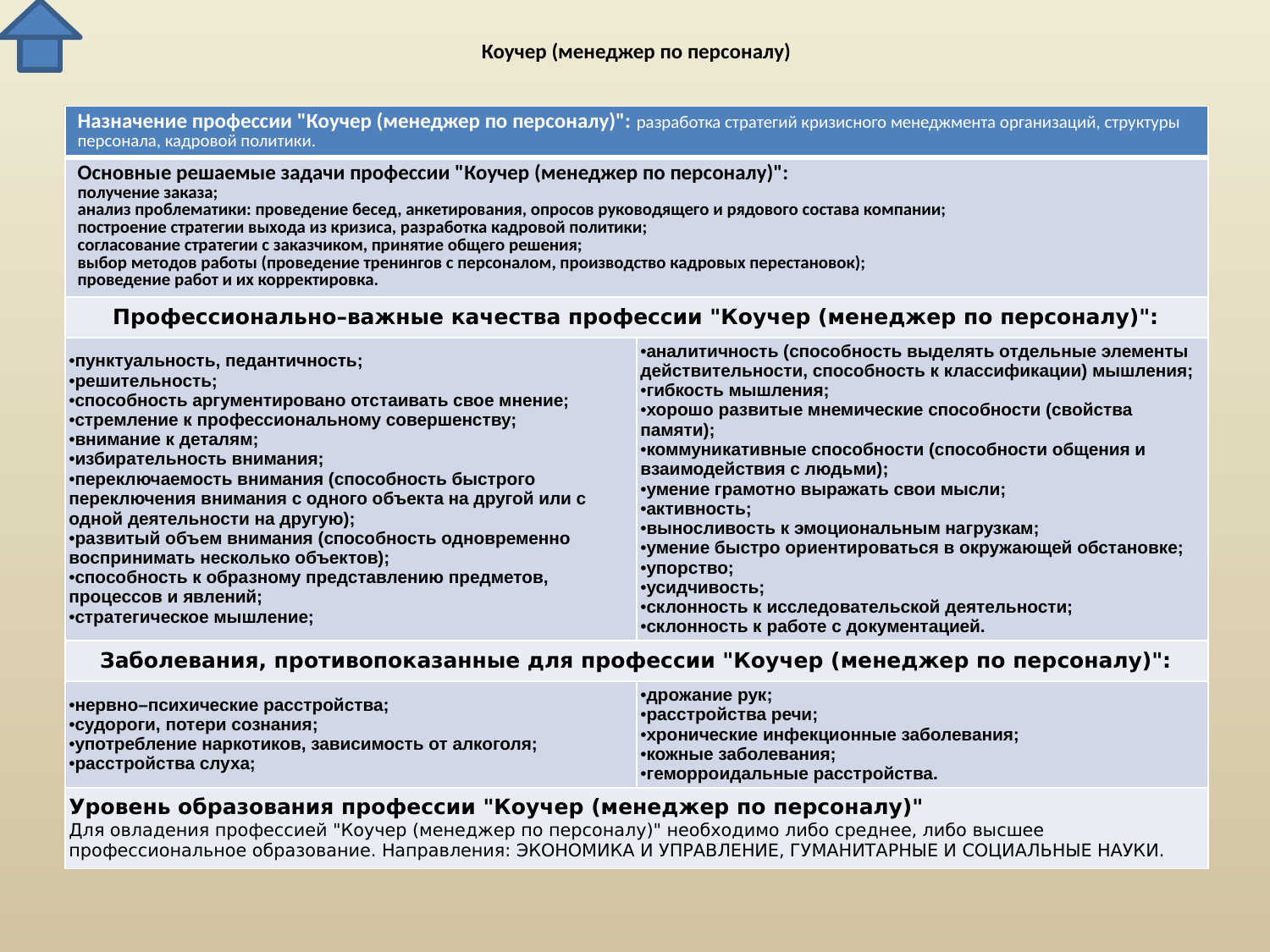

# Коучер (менеджер по персоналу)
| Назначение профессии "Коучер (менеджер по персоналу)": разработка стратегий кризисного менеджмента организаций, структуры персонала, кадровой политики. |  |
| --- | --- |
| Основные решаемые задачи профессии "Коучер (менеджер по персоналу)": получение заказа; анализ проблематики: проведение бесед, анкетирования, опросов руководящего и рядового состава компании; построение стратегии выхода из кризиса, разработка кадровой политики; согласование стратегии с заказчиком, принятие общего решения; выбор методов работы (проведение тренингов с персоналом, производство кадровых перестановок); проведение работ и их корректировка. |  |
| Профессионально–важные качества профессии "Коучер (менеджер по персоналу)": |  |
| пунктуальность, педантичность; решительность; способность аргументировано отстаивать свое мнение; стремление к профессиональному совершенству; внимание к деталям; избирательность внимания; переключаемость внимания (способность быстрого переключения внимания с одного объекта на другой или с одной деятельности на другую); развитый объем внимания (способность одновременно воспринимать несколько объектов); способность к образному представлению предметов, процессов и явлений; стратегическое мышление; | аналитичность (способность выделять отдельные элементы действительности, способность к классификации) мышления; гибкость мышления; хорошо развитые мнемические способности (свойства памяти); коммуникативные способности (способности общения и взаимодействия с людьми); умение грамотно выражать свои мысли; активность; выносливость к эмоциональным нагрузкам; умение быстро ориентироваться в окружающей обстановке; упорство; усидчивость; склонность к исследовательской деятельности; склонность к работе с документацией. |
| Заболевания, противопоказанные для профессии "Коучер (менеджер по персоналу)": |  |
| нервно–психические расстройства; судороги, потери сознания; употребление наркотиков, зависимость от алкоголя; расстройства слуха; | дрожание рук; расстройства речи; хронические инфекционные заболевания; кожные заболевания; геморроидальные расстройства. |
| Уровень образования профессии "Коучер (менеджер по персоналу)" Для овладения профессией "Коучер (менеджер по персоналу)" необходимо либо среднее, либо высшее профессиональное образование. Направления: ЭКОНОМИКА И УПРАВЛЕНИЕ, ГУМАНИТАРНЫЕ И СОЦИАЛЬНЫЕ НАУКИ. |  |